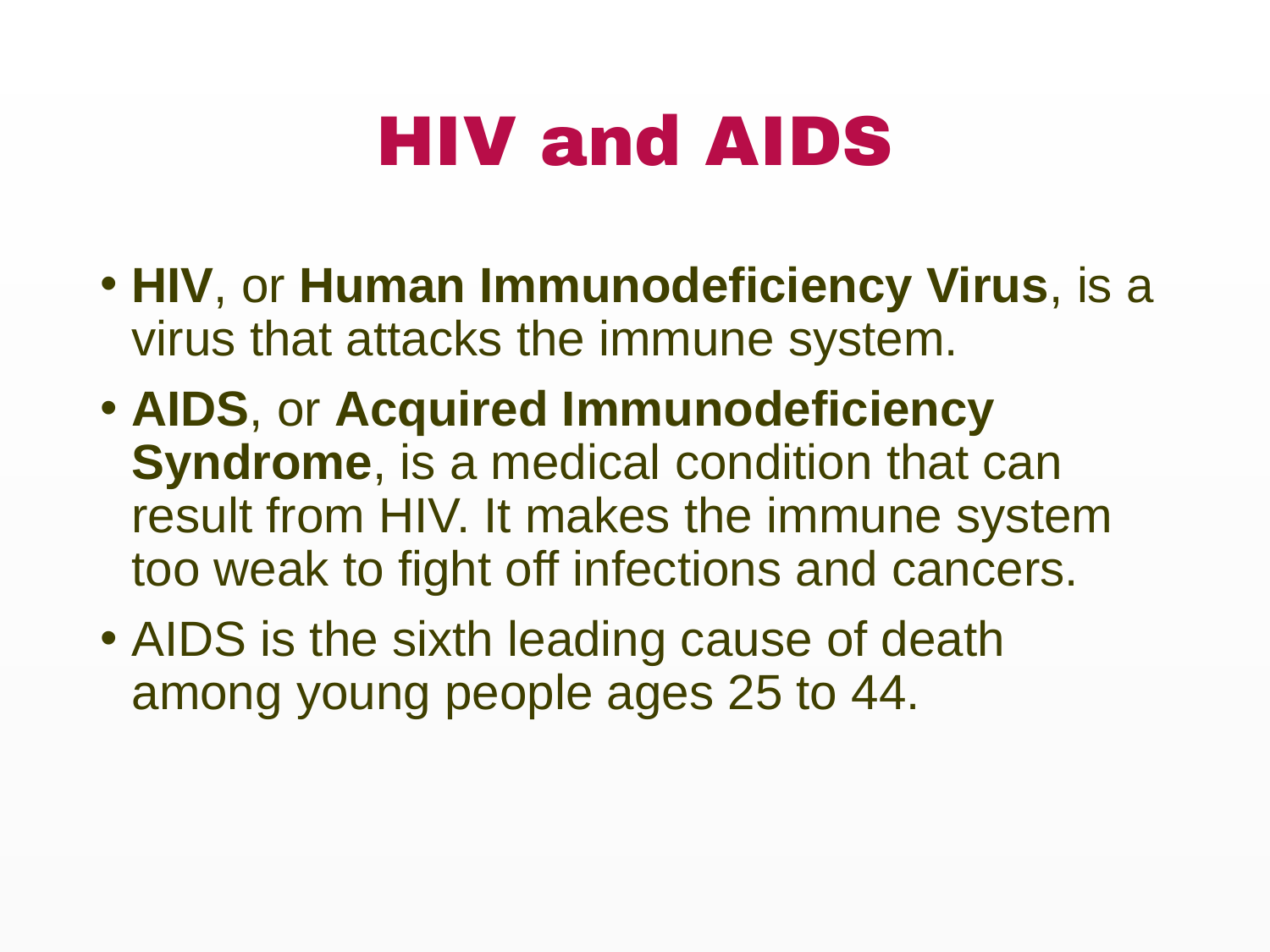

# HIV and AIDS
HIV, or Human Immunodeficiency Virus, is a virus that attacks the immune system.
AIDS, or Acquired Immunodeficiency Syndrome, is a medical condition that can result from HIV. It makes the immune system too weak to fight off infections and cancers.
AIDS is the sixth leading cause of death among young people ages 25 to 44.